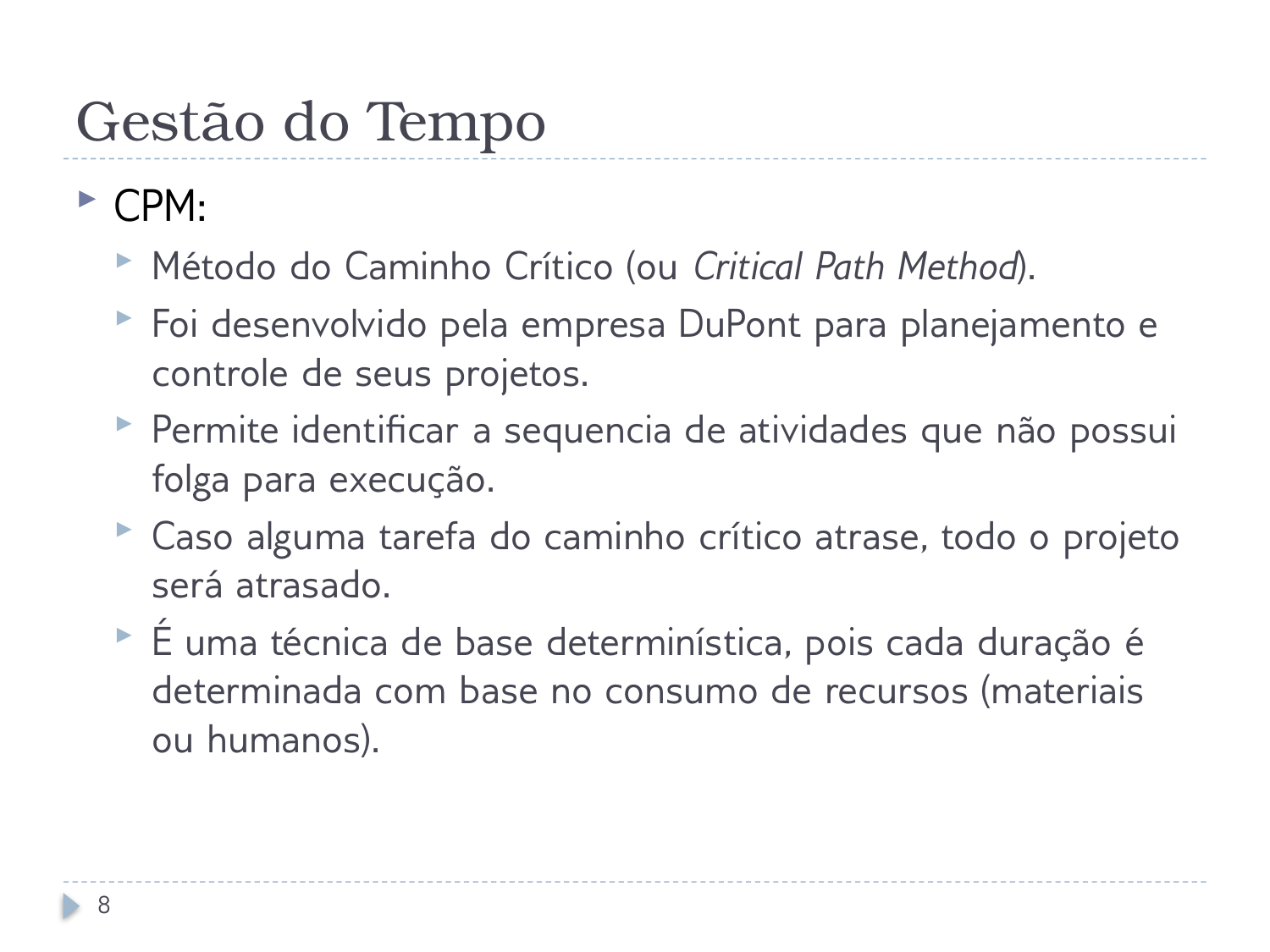

# Gestão do Tempo
CPM:
Método do Caminho Crítico (ou Critical Path Method).
Foi desenvolvido pela empresa DuPont para planejamento e controle de seus projetos.
Permite identificar a sequencia de atividades que não possui folga para execução.
Caso alguma tarefa do caminho crítico atrase, todo o projeto será atrasado.
É uma técnica de base determinística, pois cada duração é determinada com base no consumo de recursos (materiais ou humanos).

8